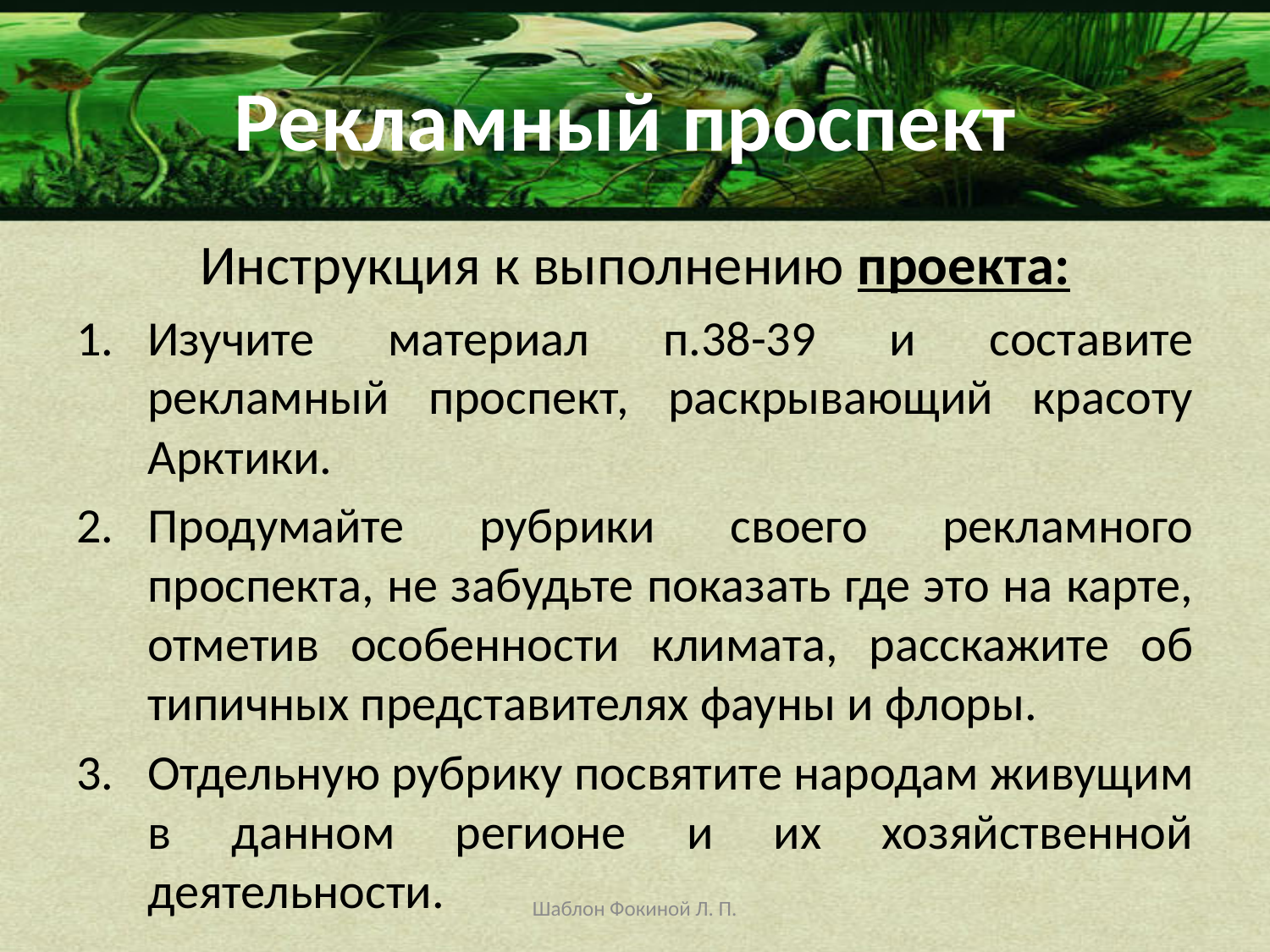

# Рекламный проспект
Инструкция к выполнению проекта:
Изучите материал п.38-39 и составите рекламный проспект, раскрывающий красоту Арктики.
Продумайте рубрики своего рекламного проспекта, не забудьте показать где это на карте, отметив особенности климата, расскажите об типичных представителях фауны и флоры.
Отдельную рубрику посвятите народам живущим в данном регионе и их хозяйственной деятельности.
Шаблон Фокиной Л. П.